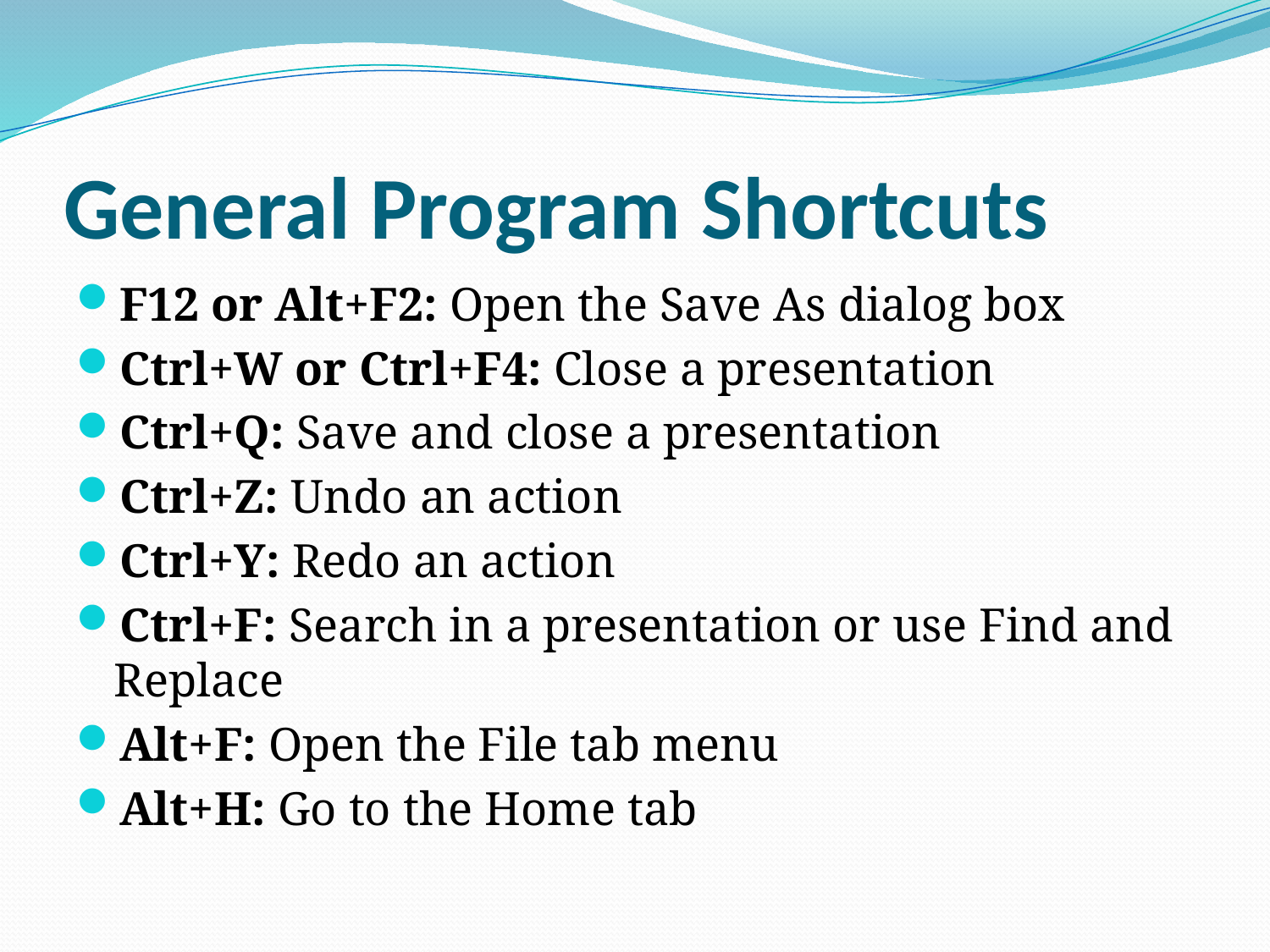

# General Program Shortcuts
F12 or Alt+F2: Open the Save As dialog box
Ctrl+W or Ctrl+F4: Close a presentation
Ctrl+Q: Save and close a presentation
Ctrl+Z: Undo an action
Ctrl+Y: Redo an action
Ctrl+F: Search in a presentation or use Find and Replace
Alt+F: Open the File tab menu
Alt+H: Go to the Home tab